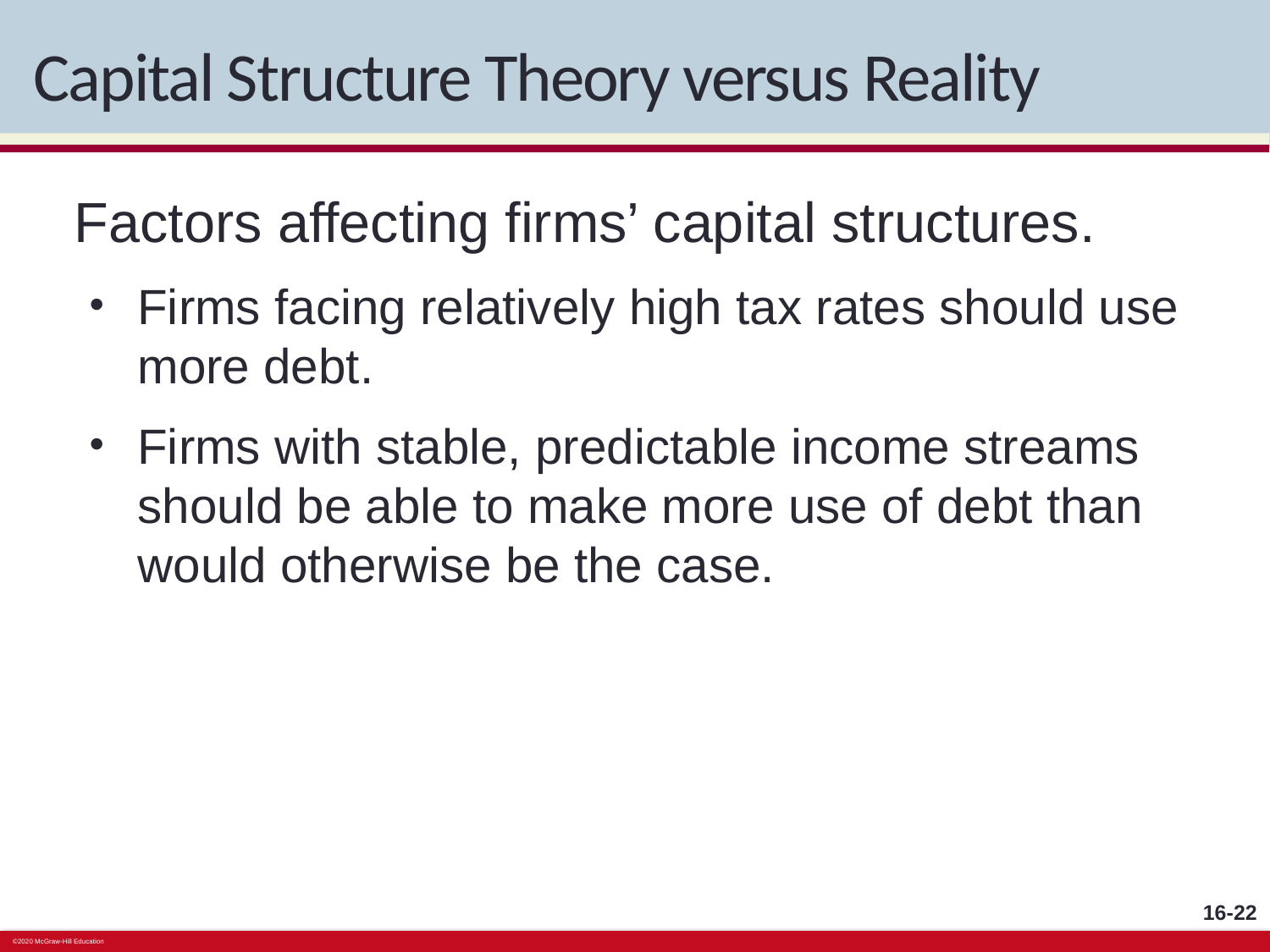

# Capital Structure Theory versus Reality
Factors affecting firms’ capital structures.
Firms facing relatively high tax rates should use more debt.
Firms with stable, predictable income streams should be able to make more use of debt than would otherwise be the case.